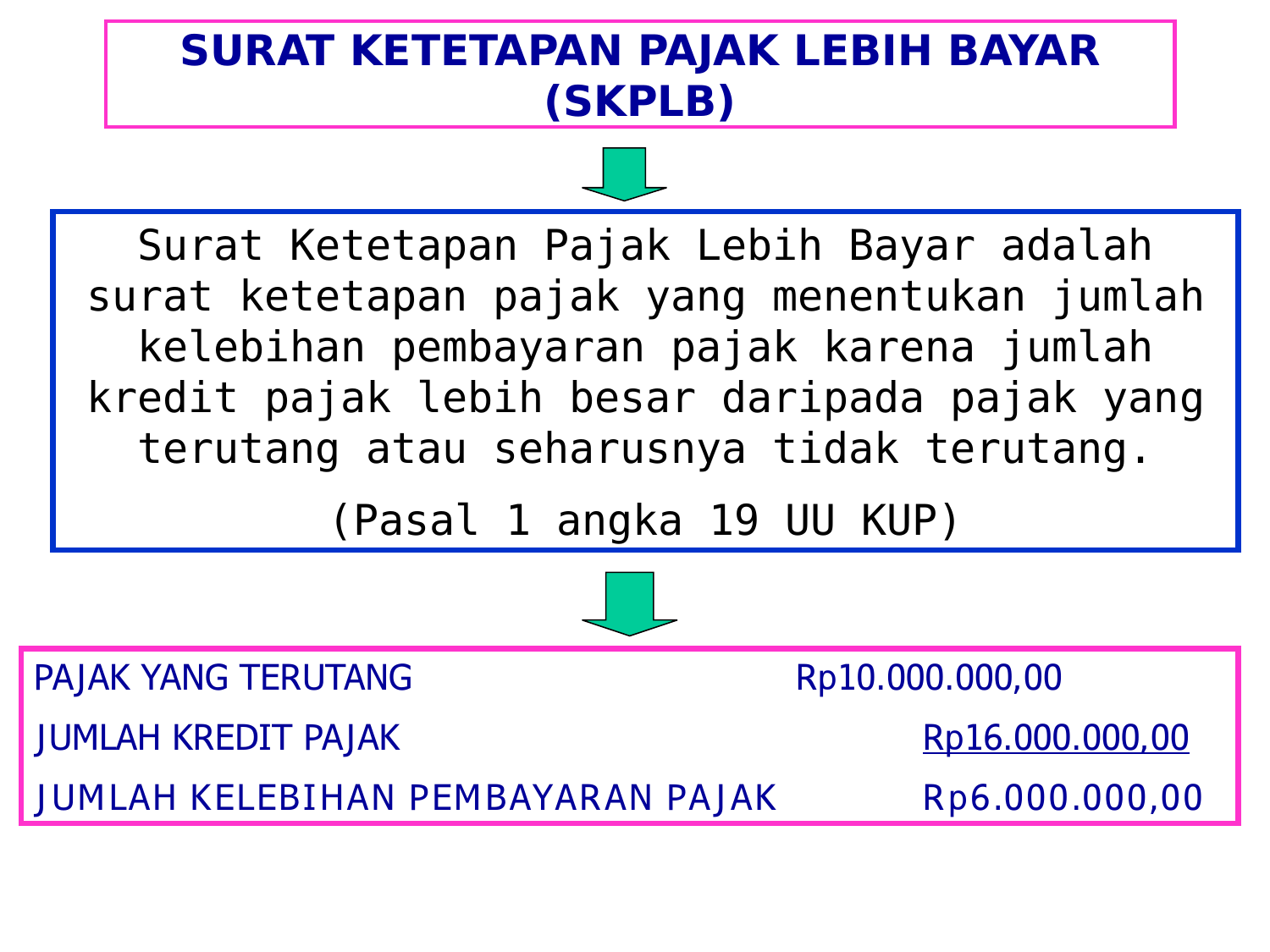

# SURAT KETETAPAN PAJAK LEBIH BAYAR (SKPLB)

Surat Ketetapan Pajak Lebih Bayar adalah surat ketetapan pajak yang menentukan jumlah kelebihan pembayaran pajak karena jumlah kredit pajak lebih besar daripada pajak yang terutang atau seharusnya tidak terutang.
(Pasal 1 angka 19 UU KUP)

PAJAK YANG TERUTANG				Rp10.000.000,00
JUMLAH KREDIT PAJAK					Rp16.000.000,00
JUMLAH KELEBIHAN PEMBAYARAN PAJAK		Rp6.000.000,00